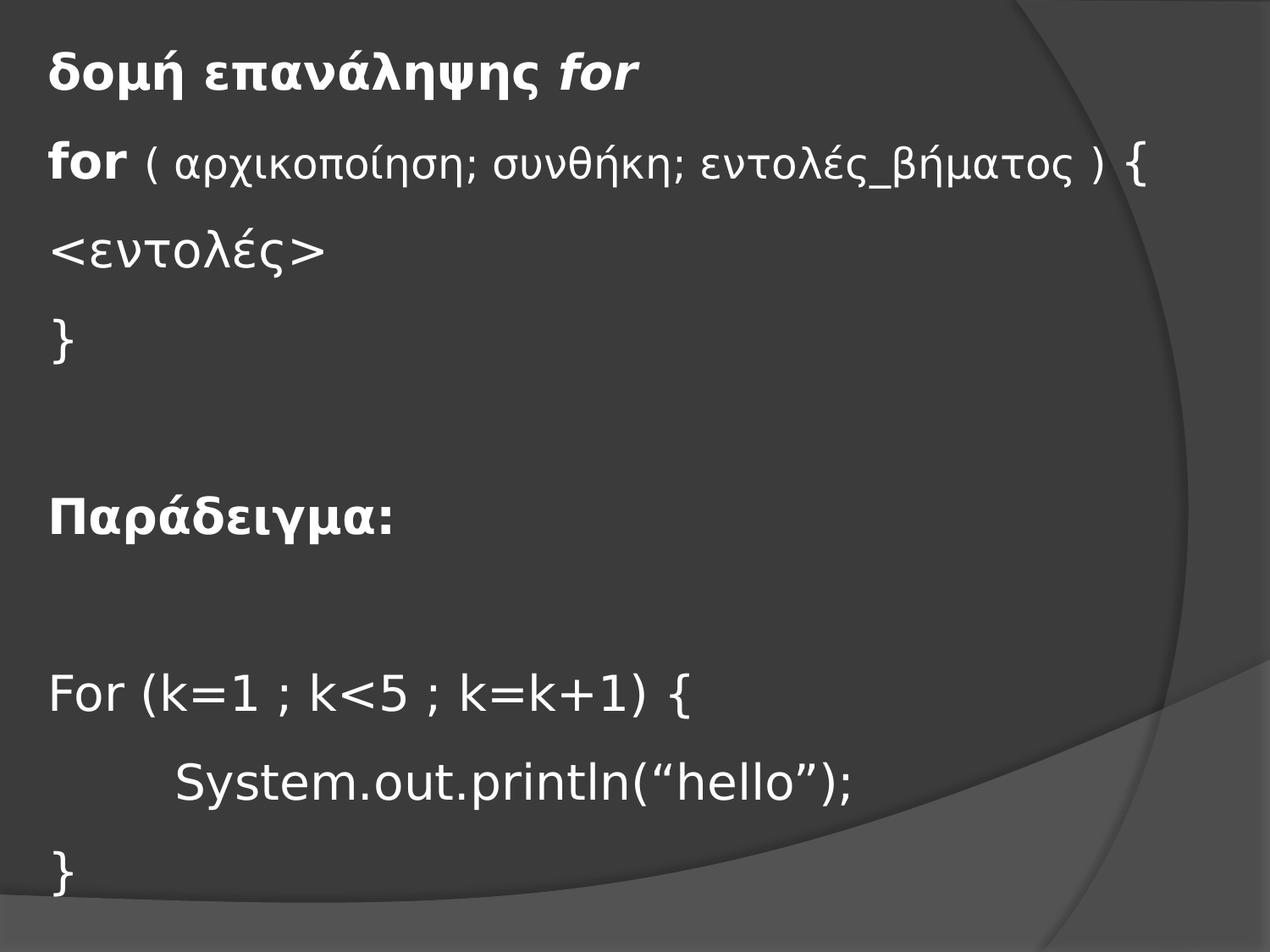

δομή επανάληψης for
for ( αρχικοποίηση; συνθήκη; εντολές_βήματος ) {
<εντολές>
}

Παράδειγμα:

For (k=1 ; k<5 ; k=k+1) {
	System.out.println(“hello”);
}